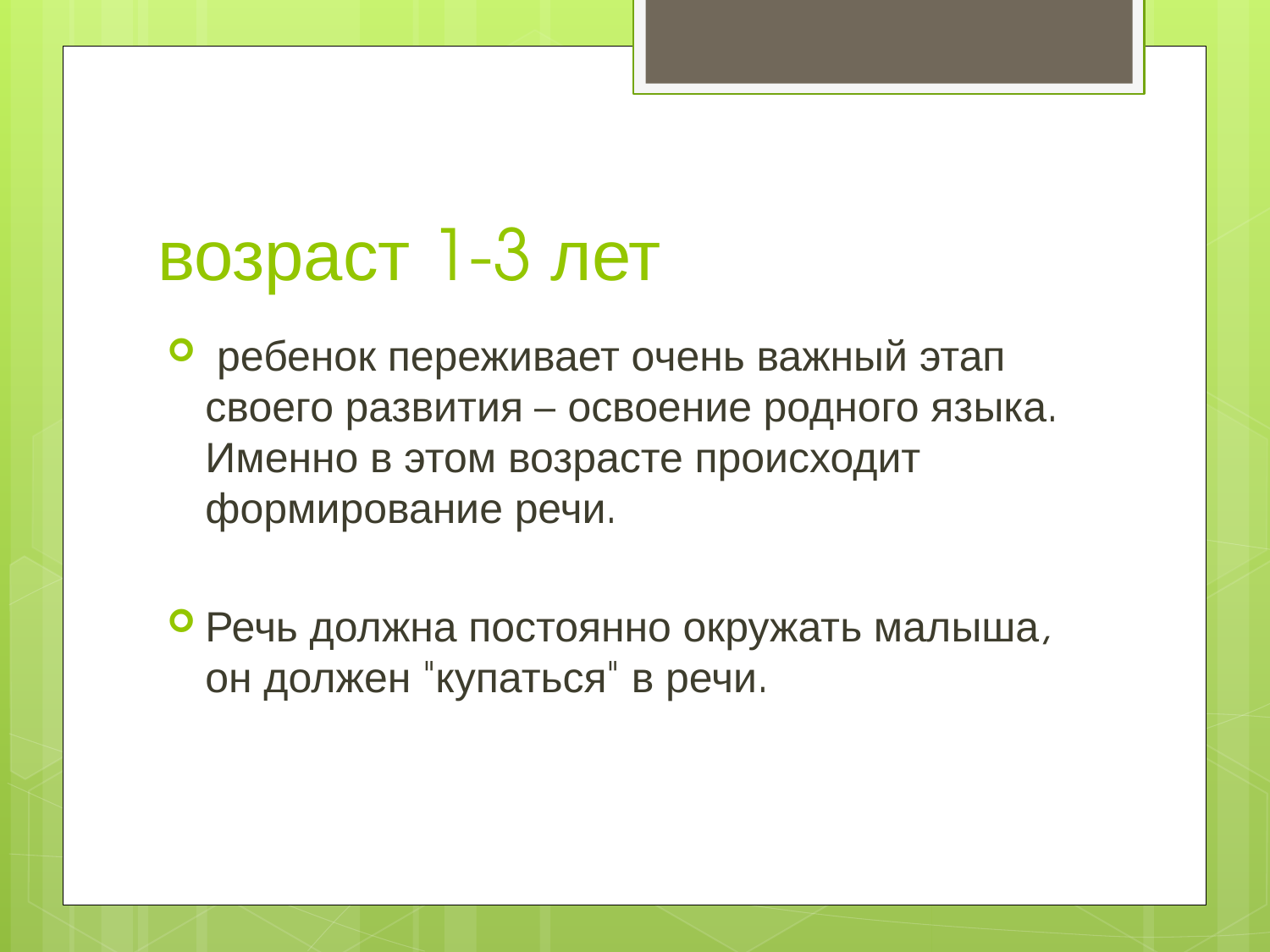

# возраст 1-3 лет
 ребенок переживает очень важный этап своего развития – освоение родного языка. Именно в этом возрасте происходит формирование речи.

Речь должна постоянно окружать малыша, он должен "купаться" в речи.